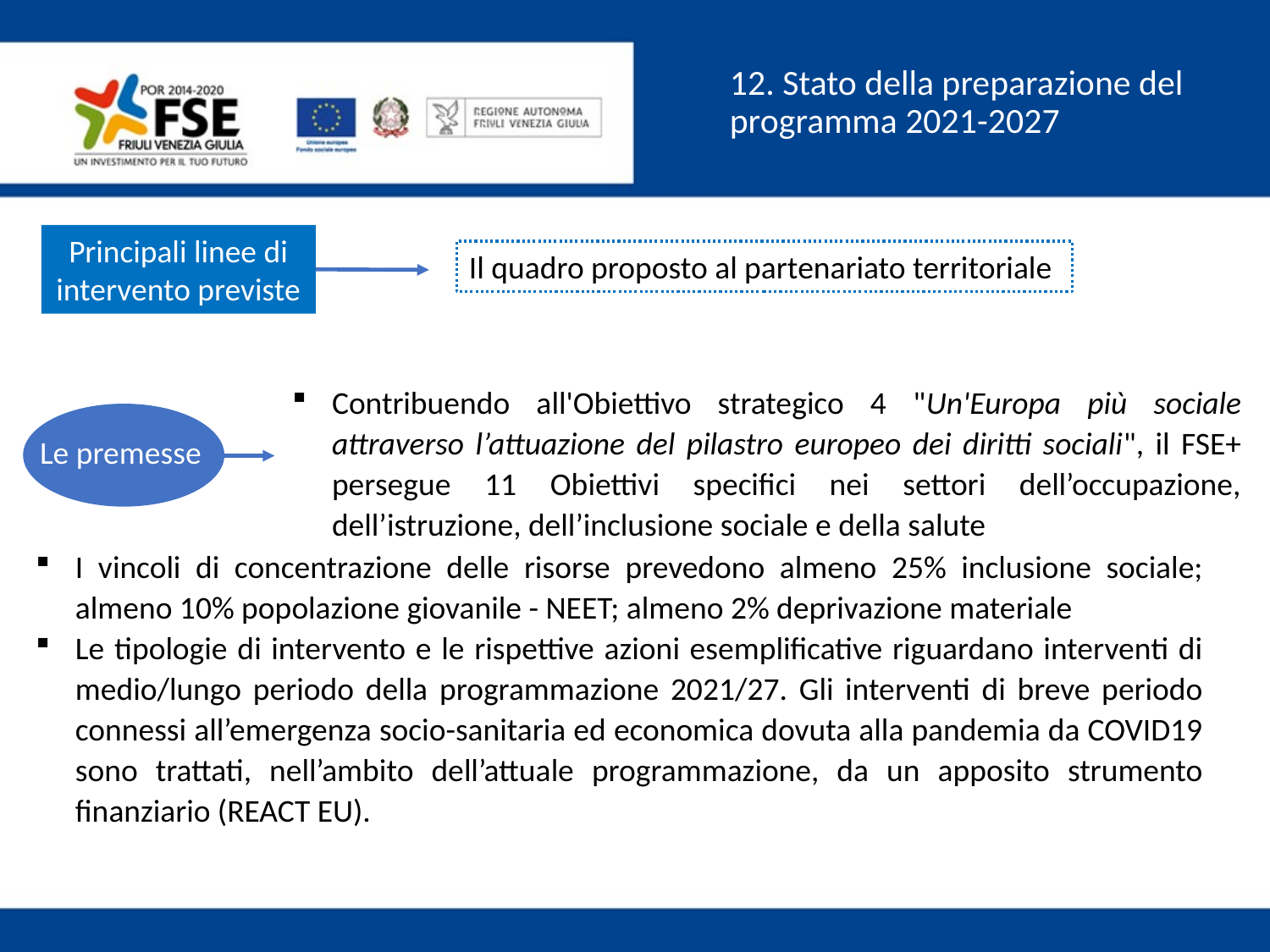

12. Stato della preparazione del programma 2021-2027
Principali linee di intervento previste
Il quadro proposto al partenariato territoriale
Contribuendo all'Obiettivo strategico 4 "Un'Europa più sociale attraverso l’attuazione del pilastro europeo dei diritti sociali", il FSE+ persegue 11 Obiettivi specifici nei settori dell’occupazione, dell’istruzione, dell’inclusione sociale e della salute

Le premesse
I vincoli di concentrazione delle risorse prevedono almeno 25% inclusione sociale; almeno 10% popolazione giovanile - NEET; almeno 2% deprivazione materiale
Le tipologie di intervento e le rispettive azioni esemplificative riguardano interventi di medio/lungo periodo della programmazione 2021/27. Gli interventi di breve periodo connessi all’emergenza socio-sanitaria ed economica dovuta alla pandemia da COVID19 sono trattati, nell’ambito dell’attuale programmazione, da un apposito strumento finanziario (REACT EU).